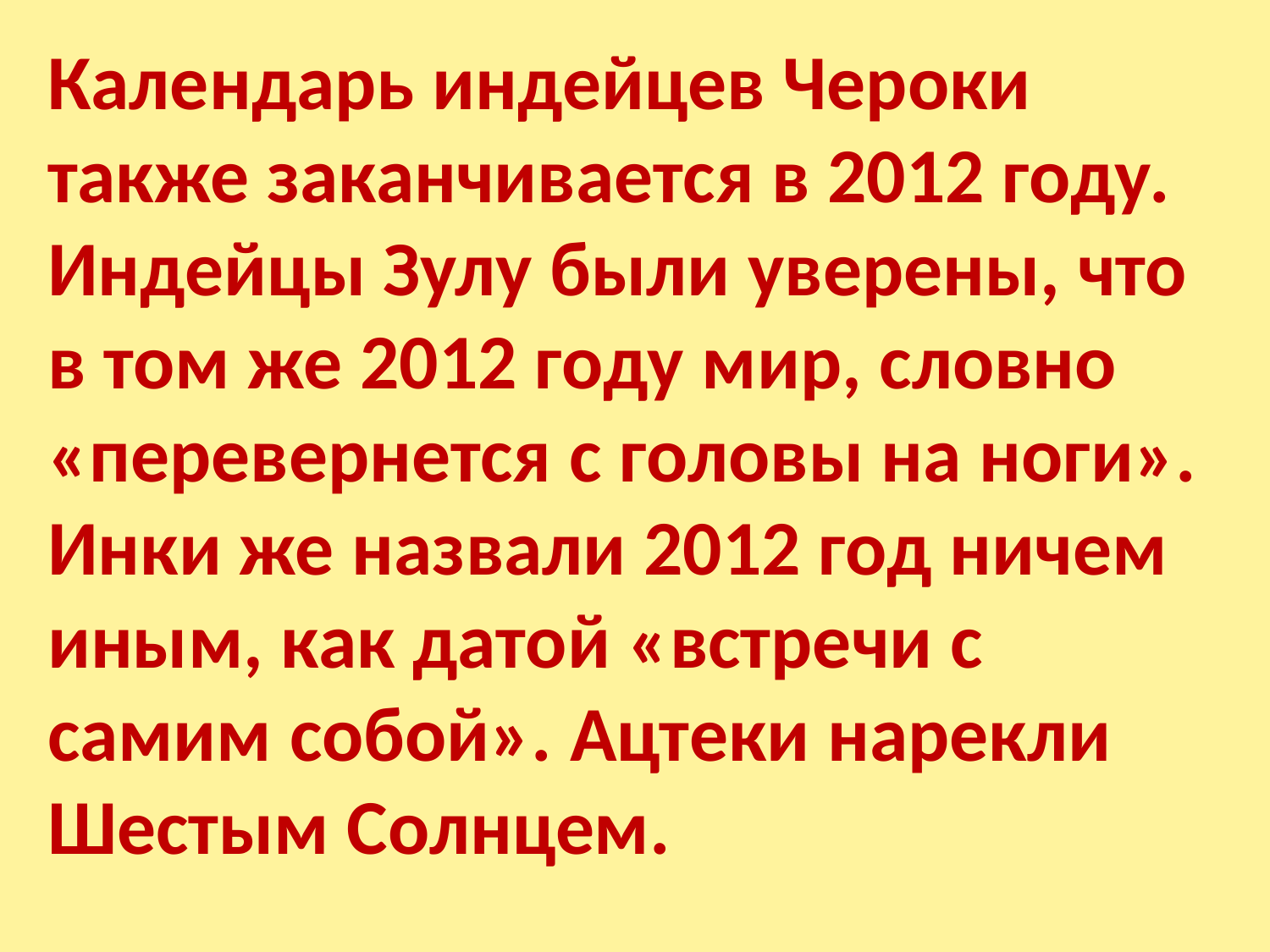

Календарь индейцев Чероки также заканчивается в 2012 году. Индейцы Зулу были уверены, что в том же 2012 году мир, словно «перевернется с головы на ноги». Инки же назвали 2012 год ничем иным, как датой «встречи с самим собой». Ацтеки нарекли Шестым Солнцем.